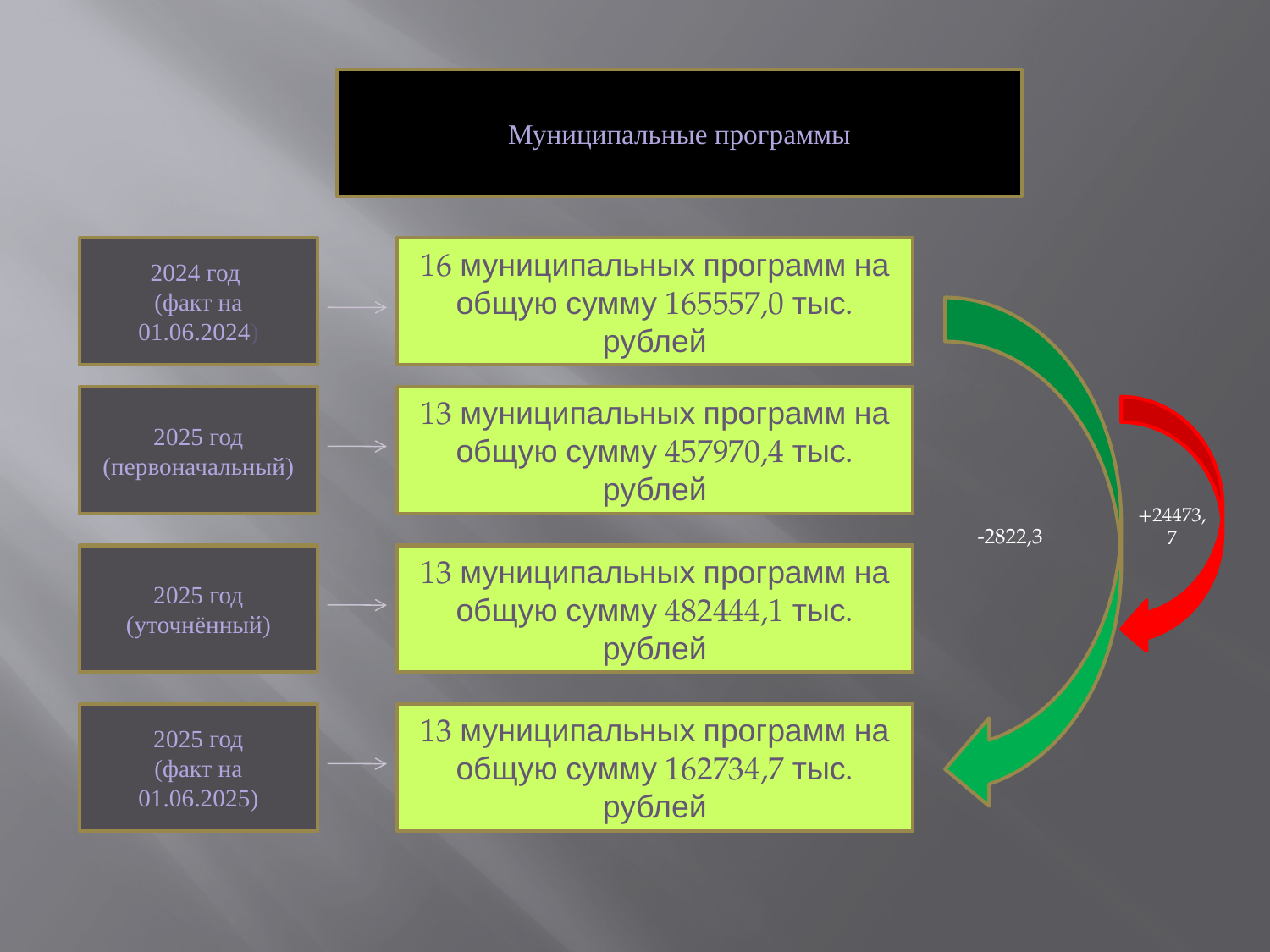

Муниципальные программы
2024 год
(факт на 01.06.2024)
16 муниципальных программ на общую сумму 165557,0 тыс. рублей

2025 год (первоначальный)
13 муниципальных программ на общую сумму 457970,4 тыс. рублей
+24473,7

-2822,3
2025 год (уточнённый)
13 муниципальных программ на общую сумму 482444,1 тыс. рублей
2025 год
(факт на 01.06.2025)
13 муниципальных программ на общую сумму 162734,7 тыс. рублей